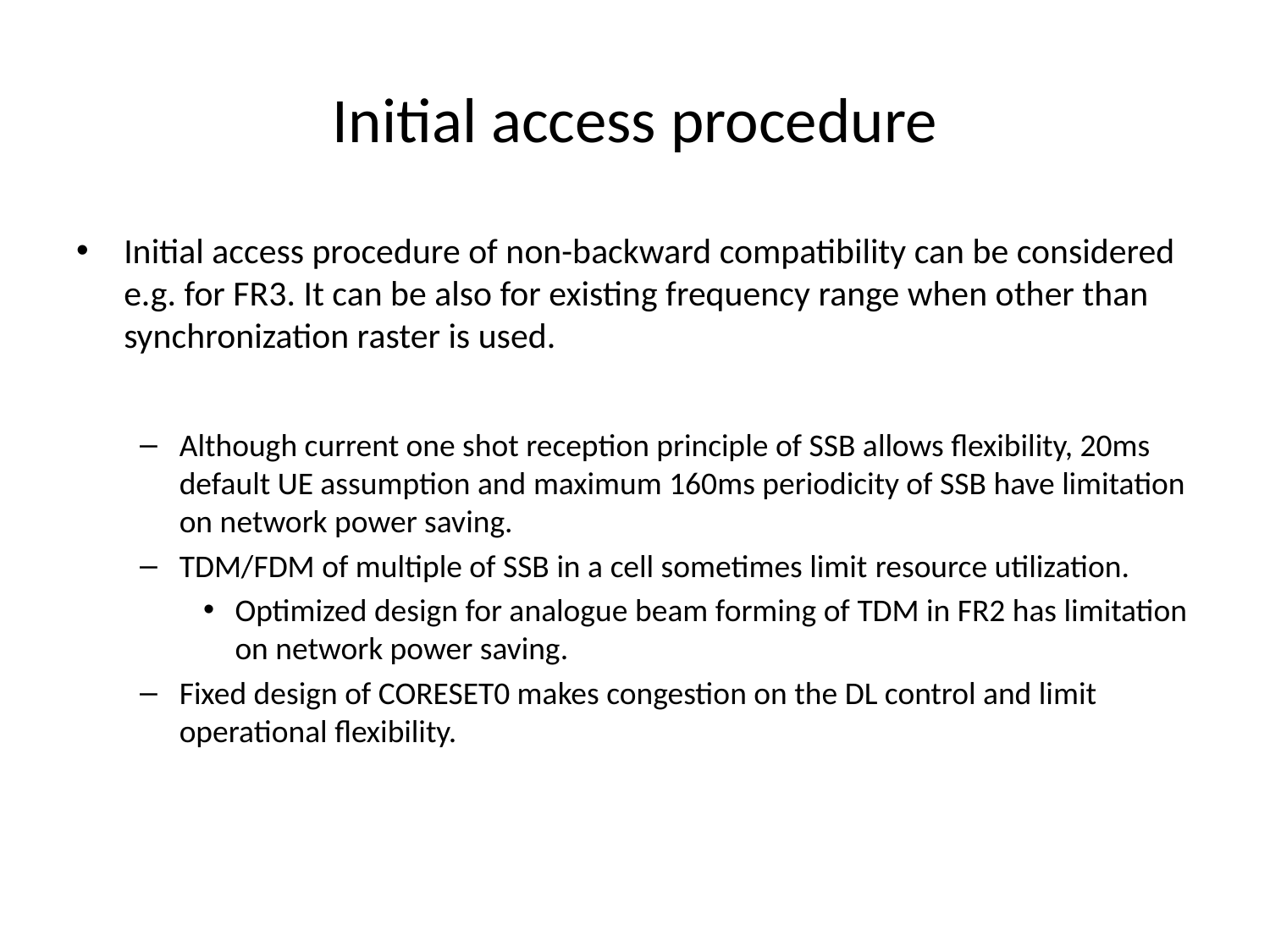

# Initial access procedure
Initial access procedure of non-backward compatibility can be considered e.g. for FR3. It can be also for existing frequency range when other than synchronization raster is used.

Although current one shot reception principle of SSB allows flexibility, 20ms default UE assumption and maximum 160ms periodicity of SSB have limitation on network power saving.
TDM/FDM of multiple of SSB in a cell sometimes limit resource utilization.
Optimized design for analogue beam forming of TDM in FR2 has limitation on network power saving.
Fixed design of CORESET0 makes congestion on the DL control and limit operational flexibility.